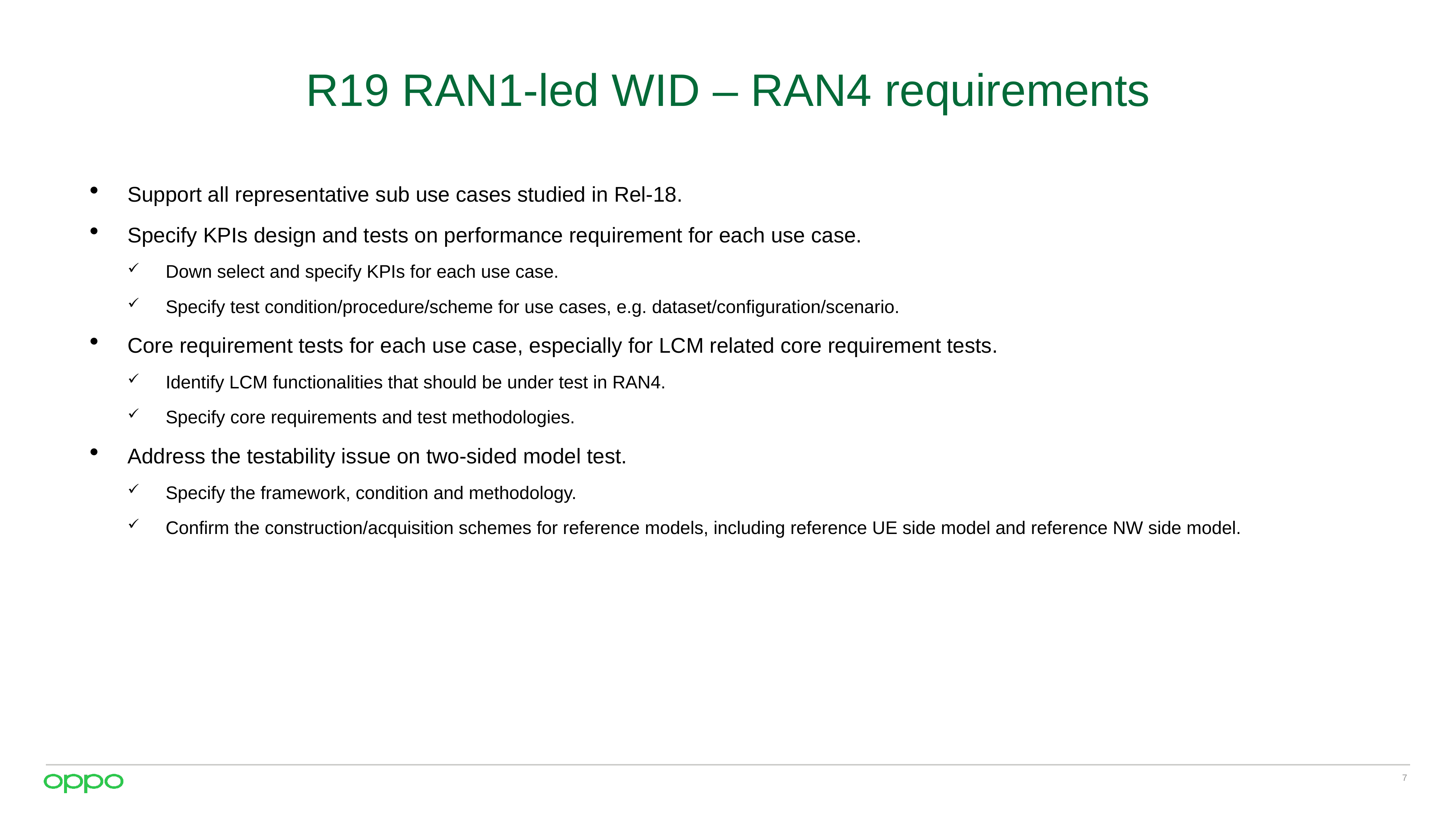

# R19 RAN1-led WID – RAN4 requirements
Support all representative sub use cases studied in Rel-18.
Specify KPIs design and tests on performance requirement for each use case.
Down select and specify KPIs for each use case.
Specify test condition/procedure/scheme for use cases, e.g. dataset/configuration/scenario.
Core requirement tests for each use case, especially for LCM related core requirement tests.
Identify LCM functionalities that should be under test in RAN4.
Specify core requirements and test methodologies.
Address the testability issue on two-sided model test.
Specify the framework, condition and methodology.
Confirm the construction/acquisition schemes for reference models, including reference UE side model and reference NW side model.